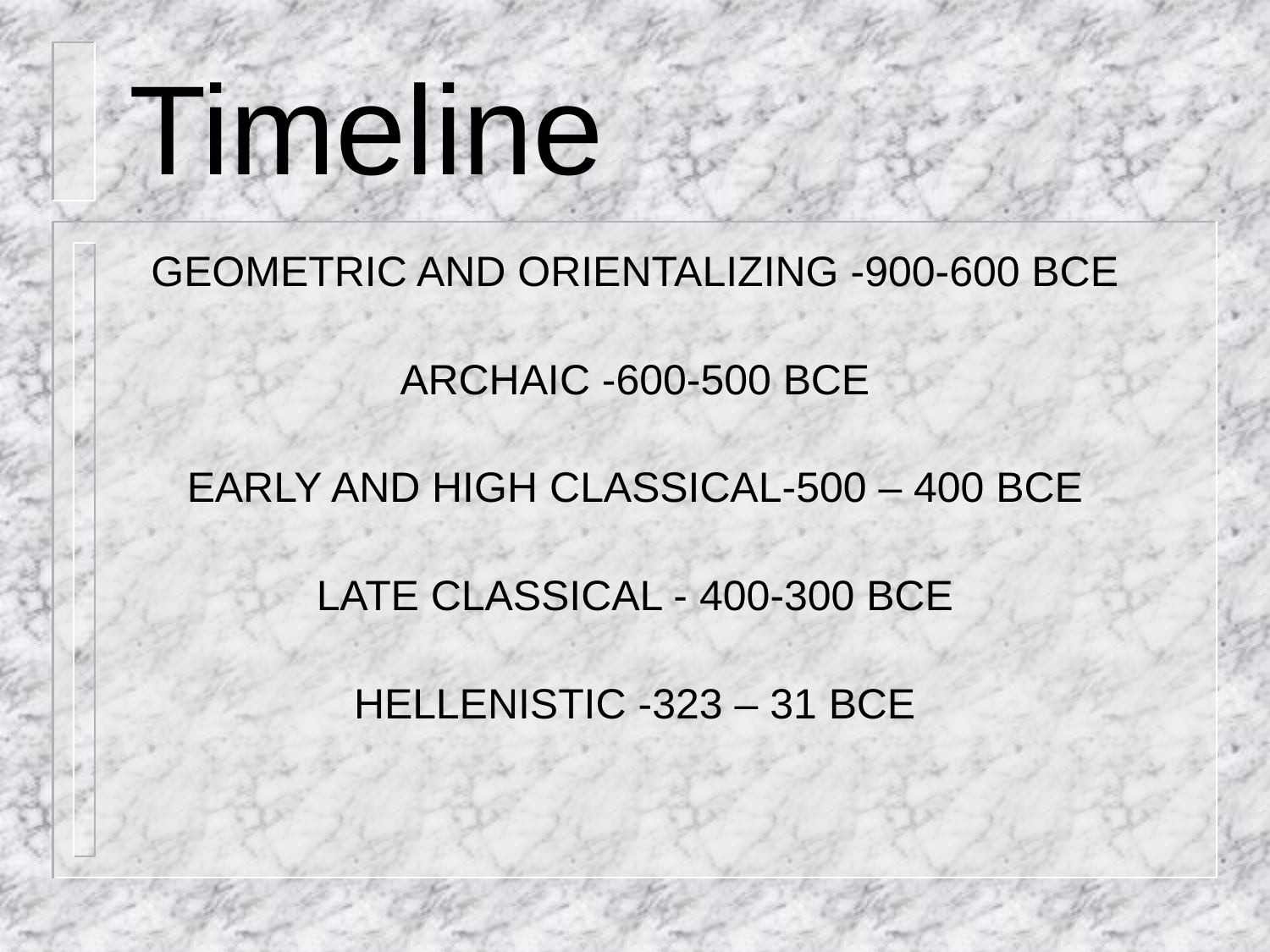

# Timeline
GEOMETRIC AND ORIENTALIZING -900-600 BCE

ARCHAIC -600-500 BCE

EARLY AND HIGH CLASSICAL-500 – 400 BCE

LATE CLASSICAL - 400-300 BCE

HELLENISTIC -323 – 31 BCE